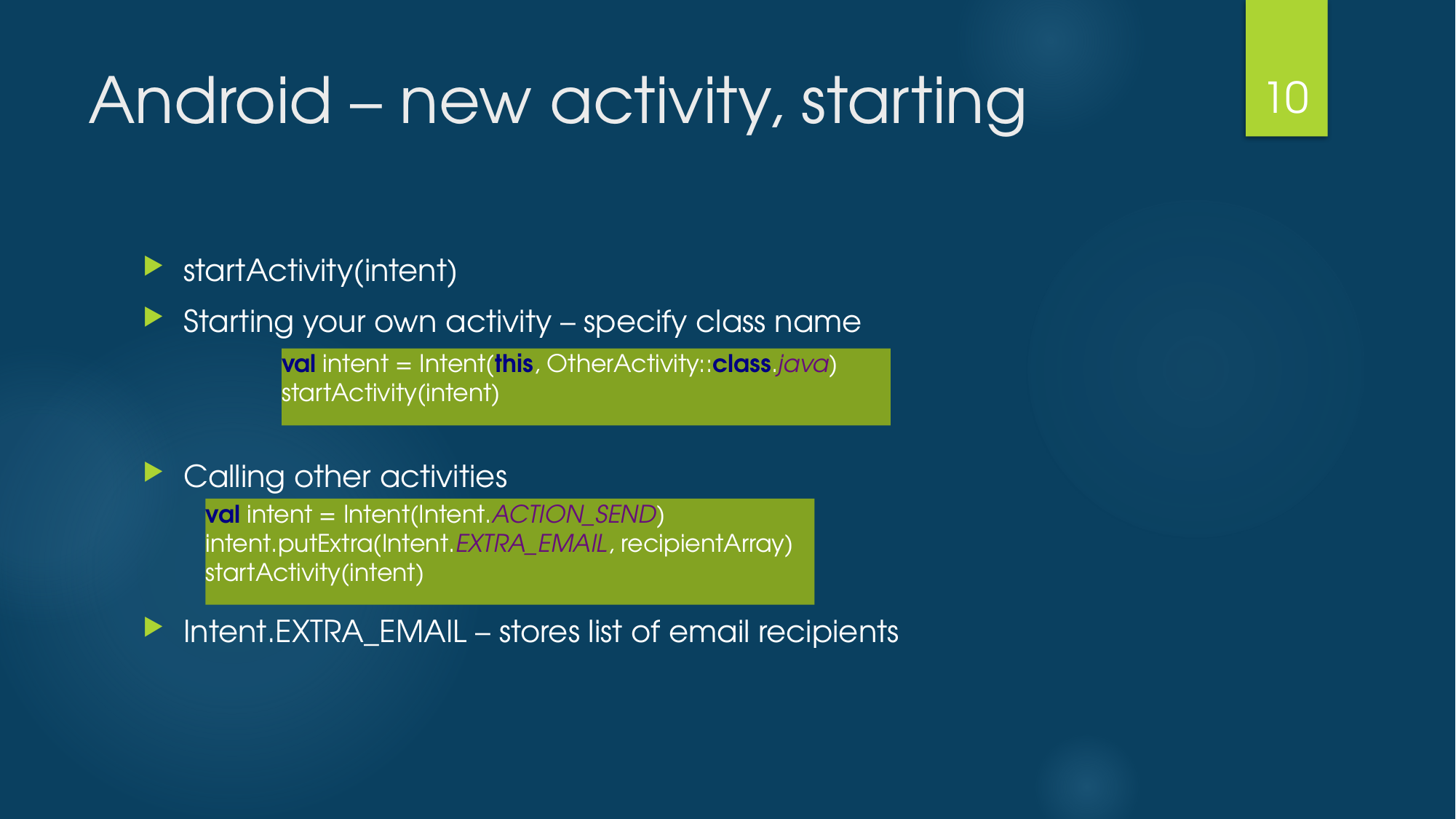

10
# Android – new activity, starting
startActivity(intent)
Starting your own activity – specify class name

Calling other activities

Intent.EXTRA_EMAIL – stores list of email recipients

val intent = Intent(this, OtherActivity::class.java)
startActivity(intent)
val intent = Intent(Intent.ACTION_SEND)
intent.putExtra(Intent.EXTRA_EMAIL, recipientArray)
startActivity(intent)